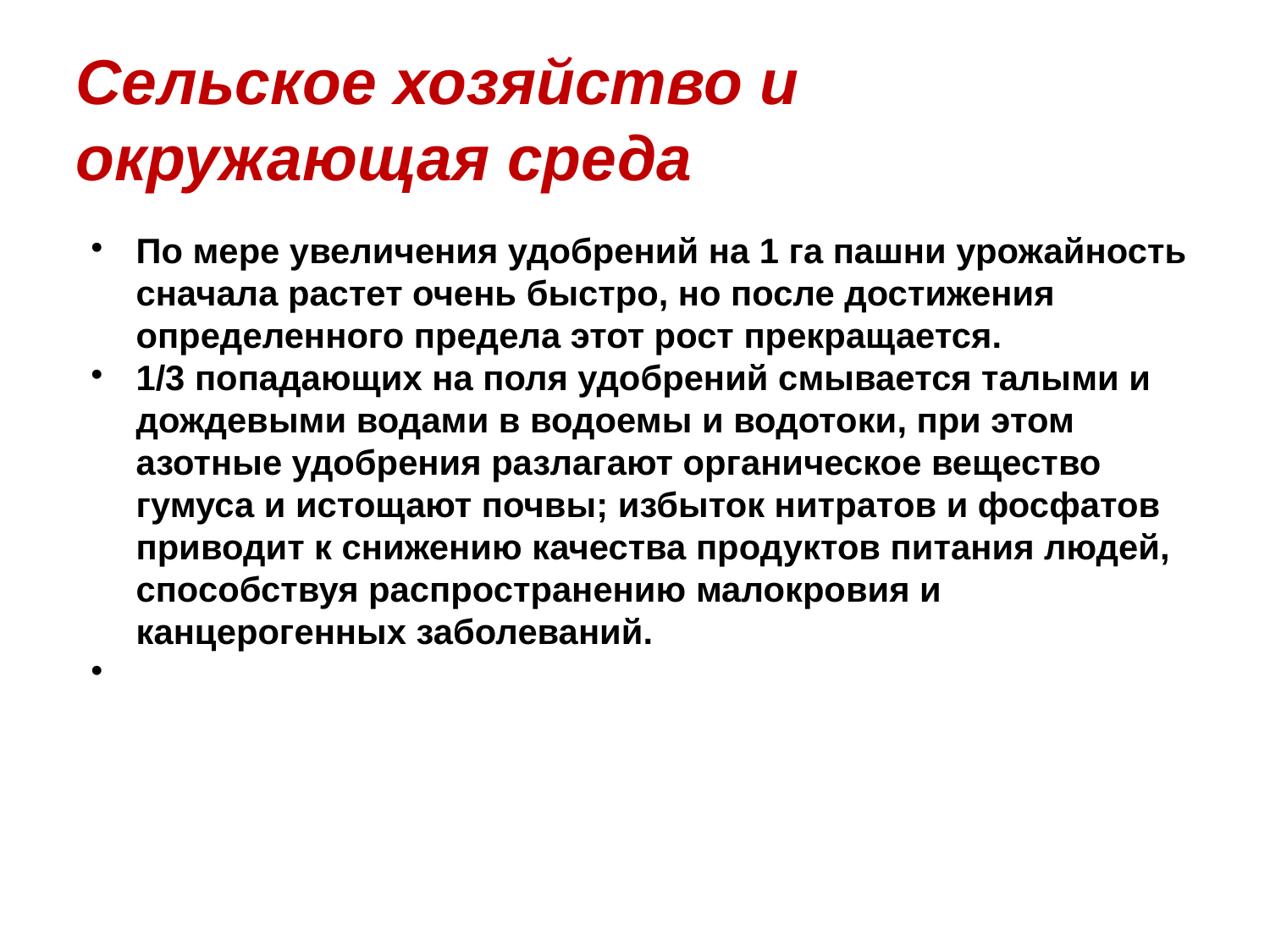

Сельское хозяйство и окружающая среда
По мере увеличения удобрений на 1 га пашни урожайность сначала растет очень быстро, но после достижения определенного предела этот рост прекращается.
1/3 попадающих на поля удобрений смывается талыми и дождевыми водами в водоемы и водотоки, при этом азотные удобрения разлагают органическое вещество гумуса и истощают почвы; избыток нитратов и фосфатов приводит к снижению качества продуктов питания людей, способствуя распространению малокровия и канцерогенных заболеваний.